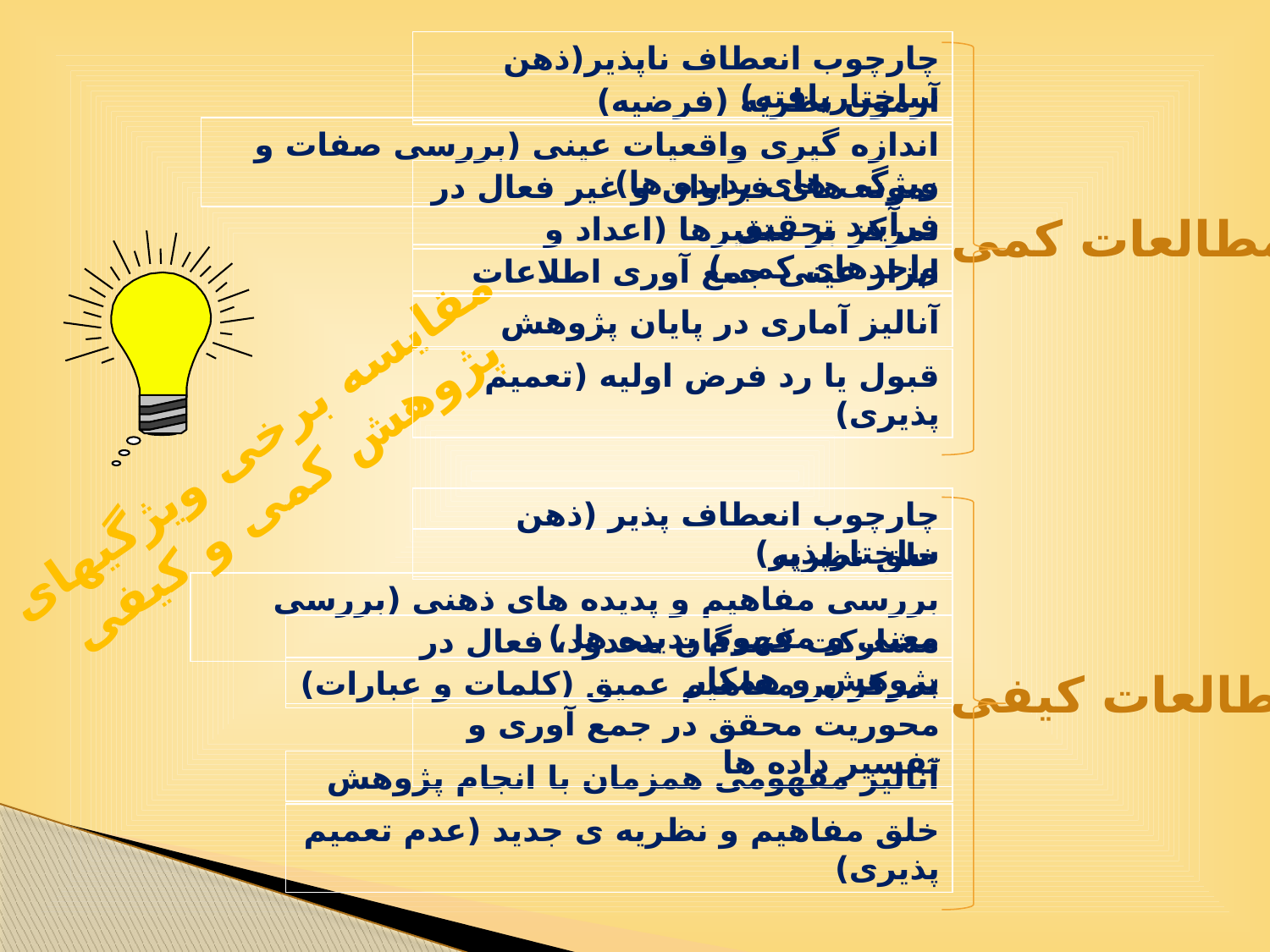

چارچوب انعطاف ناپذیر(ذهن ساختاریافته)

آزمون نظریه (فرضیه)
اندازه گیری واقعیات عینی (بررسی صفات و ويژگی های پديده ها)
نمونه های فراوان و غیر فعال در فرآیند تحقیق
مطالعات کمی
تمرکز بر متغیرها (اعداد و واحدهای کمی)

ابزار عینی جمع آوری اطلاعات
آنالیز آماری در پایان پژوهش
قبول یا رد فرض اولیه (تعمیم پذیری)
مقایسه برخی ویژگیهای پژوهش کمی و کیفی
چارچوب انعطاف پذیر (ذهن ساختارپذیر)

خلق نظریه
بررسی مفاهیم و پدیده های ذهنی (بررسی معنی و مفهوم پديده ها )
مشارکت کنندگان محدود، فعال در پژوهش و همکار
مطالعات کیفی
تمرکز بر مفاهیم عمیق (کلمات و عبارات)
محوریت محقق در جمع آوری و تفسیر داده ها
آنالیز مفهومی همزمان با انجام پژوهش
خلق مفاهیم و نظریه ی جدید (عدم تعمیم پذیری)